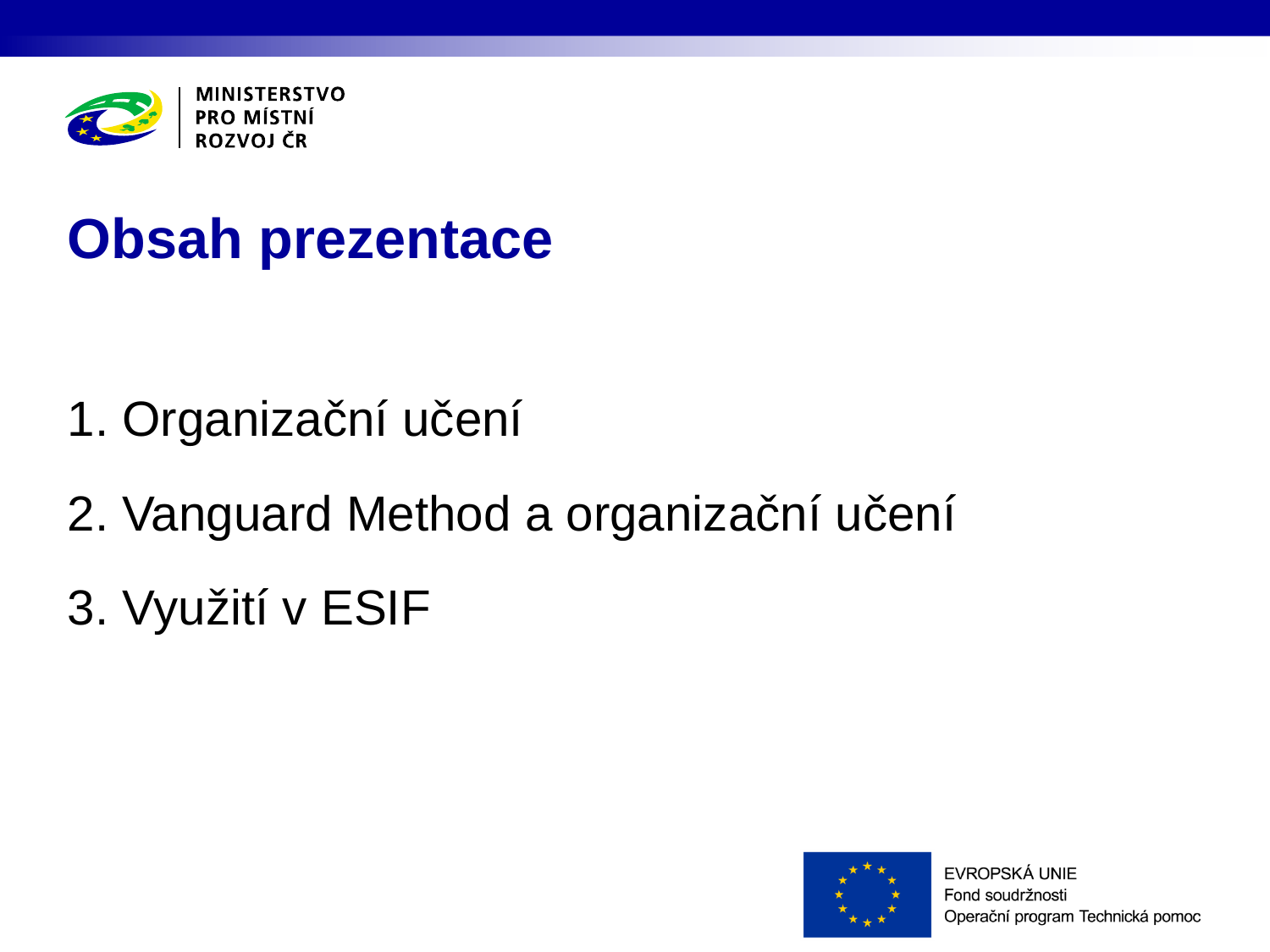

# Obsah prezentace

1. Organizační učení
2. Vanguard Method a organizační učení
3. Využití v ESIF